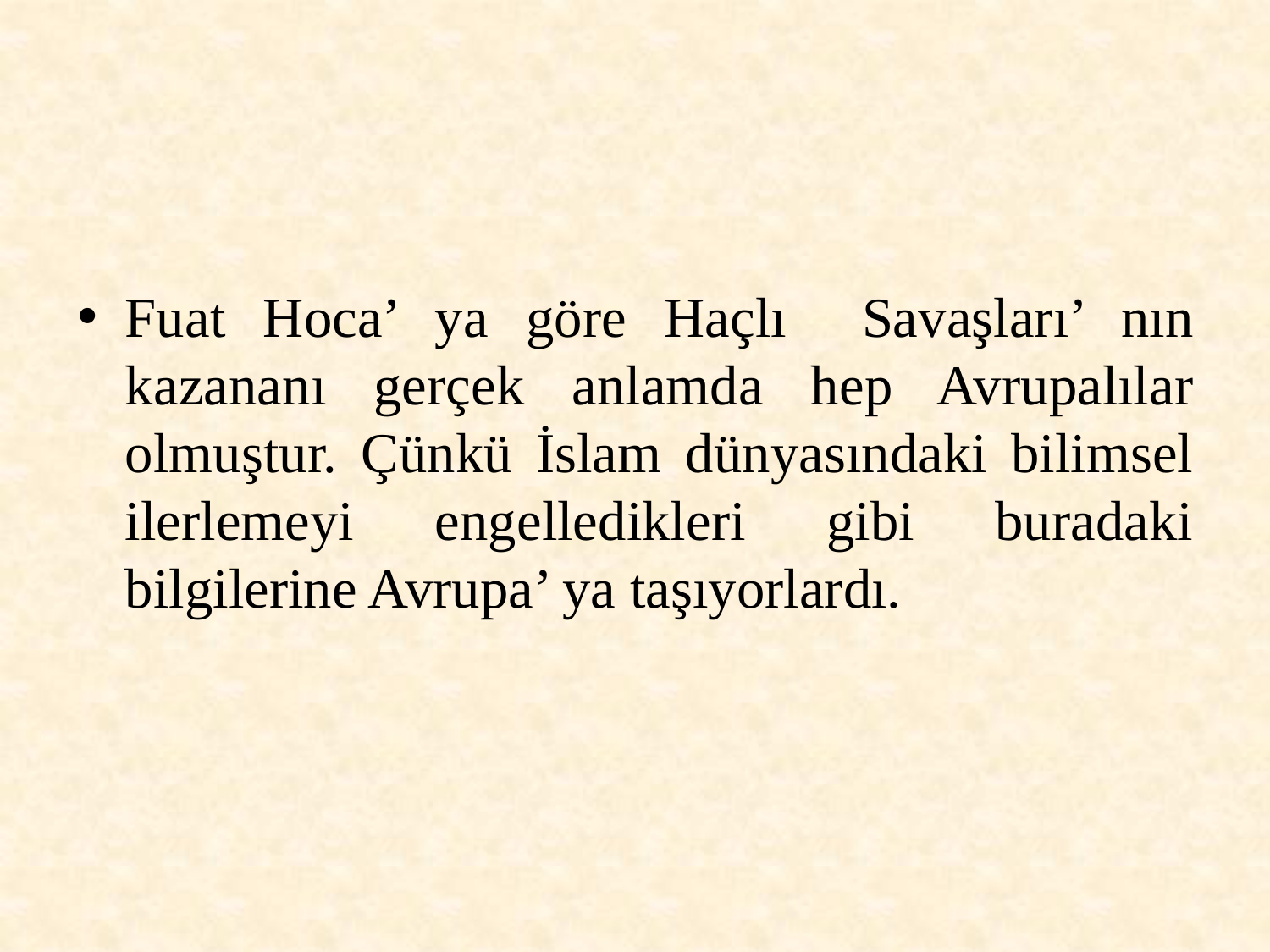

Fuat Hoca’ ya göre Haçlı  Savaşları’ nın kazananı gerçek anlamda hep Avrupalılar olmuştur. Çünkü İslam dünyasındaki bilimsel ilerlemeyi engelledikleri gibi buradaki bilgilerine Avrupa’ ya taşıyorlardı.